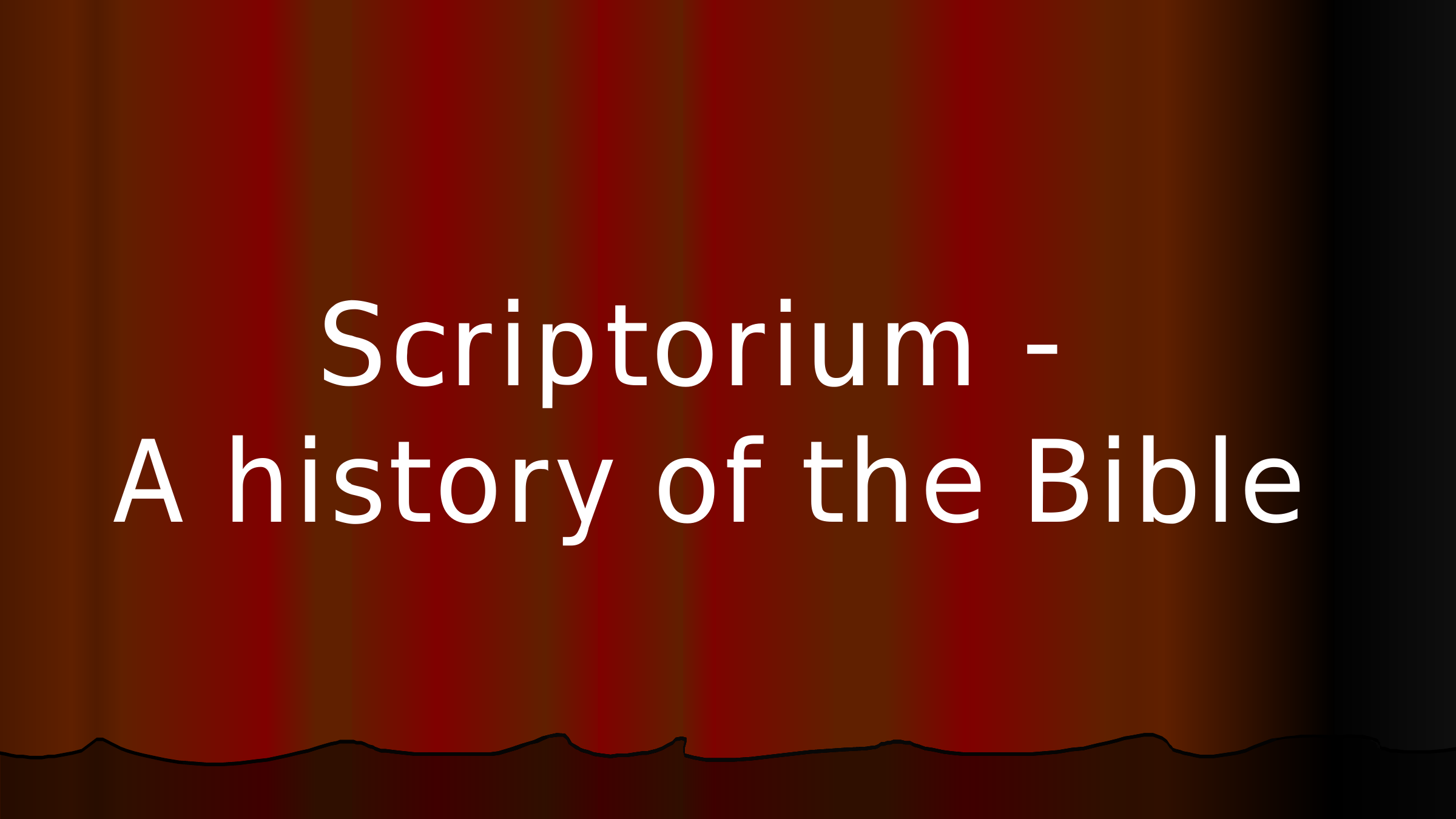

Scriptorium -
A history of the Bible